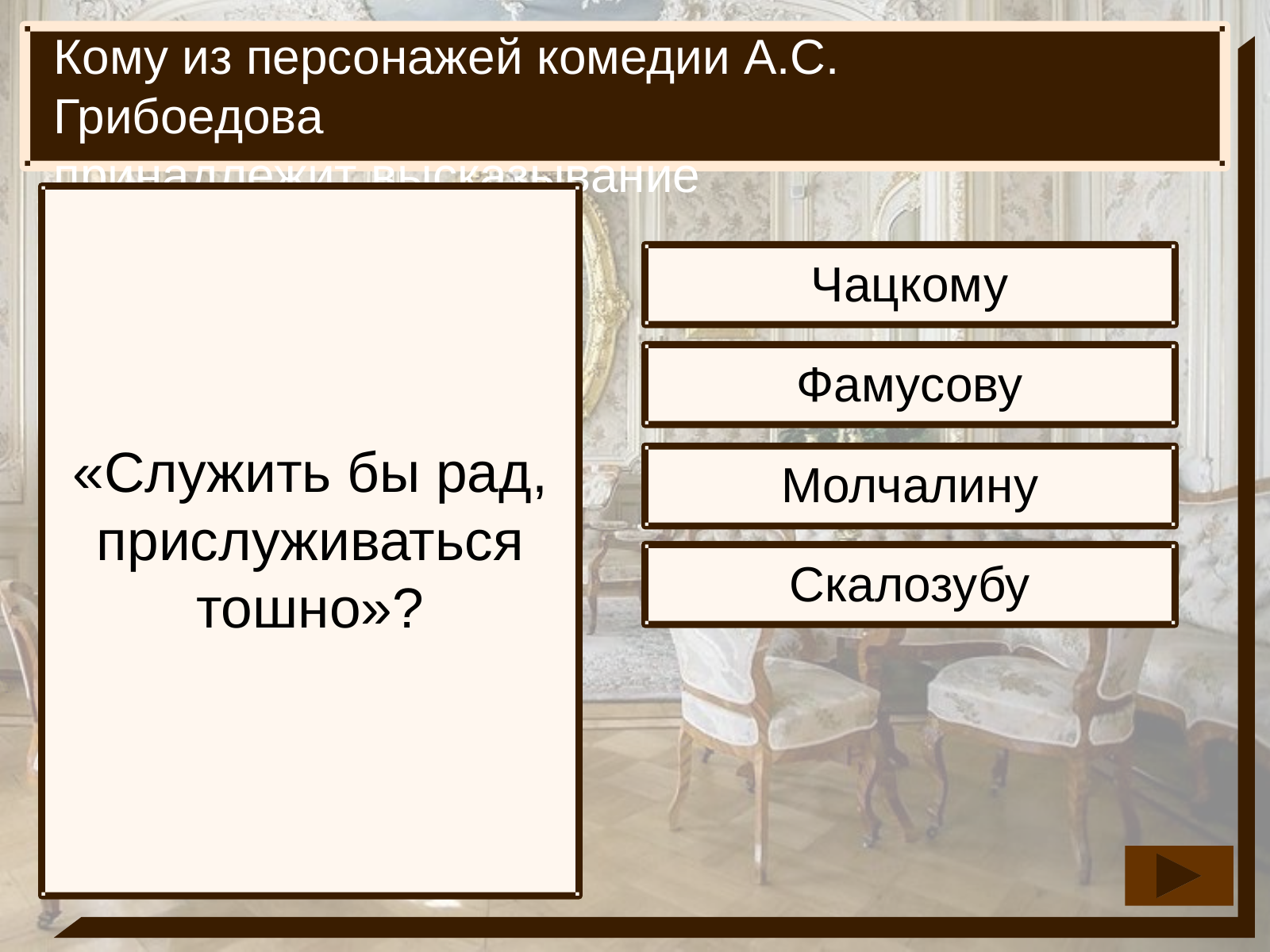

Кому из персонажей комедии А.С. Грибоедова
принадлежит высказывание

«Служить бы рад, прислуживаться тошно»?

Чацкому

Фамусову

Молчалину

Скалозубу